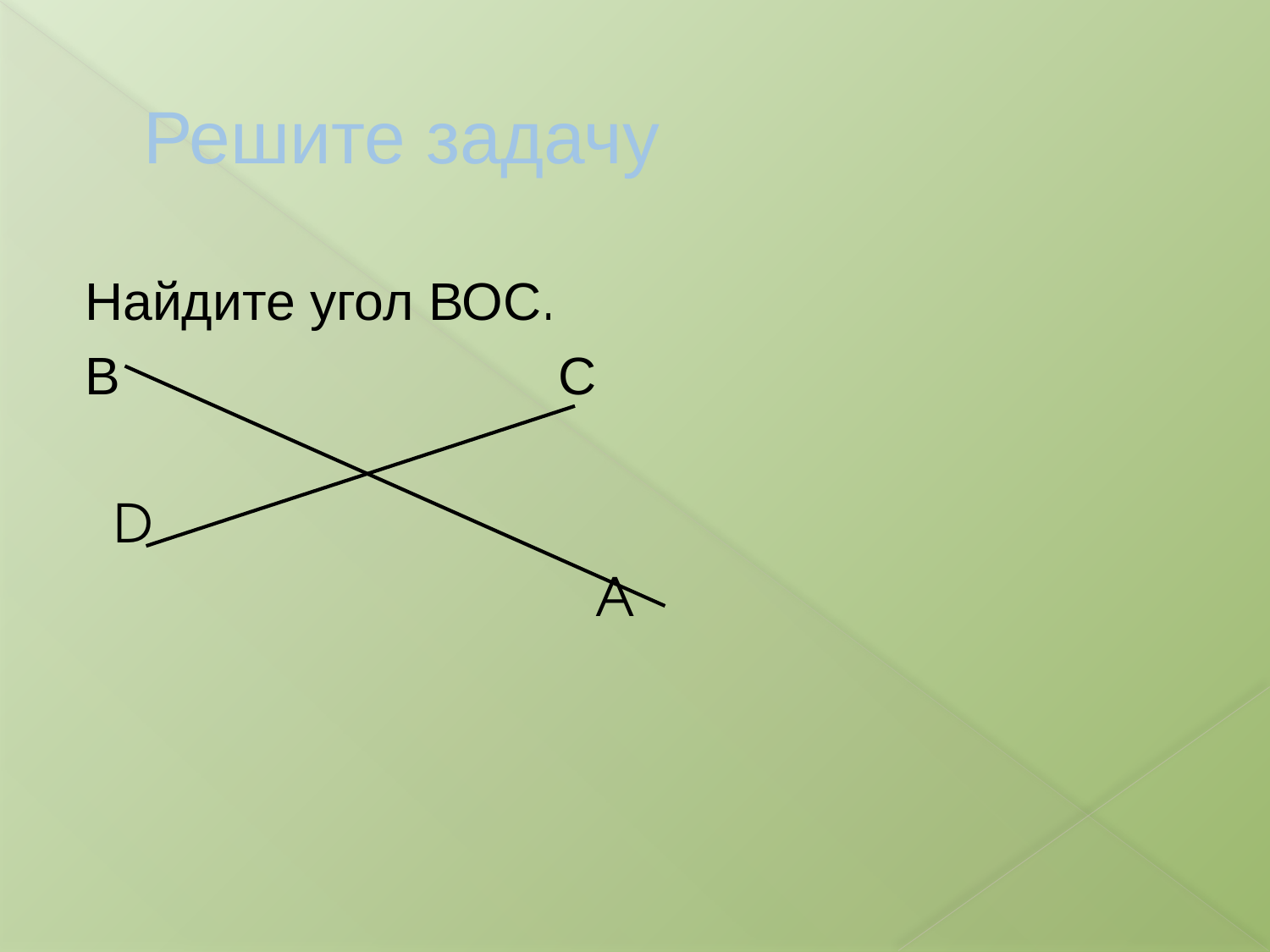

# Решите задачу
Найдите угол ВОС.
В                              С

  D
                                   A